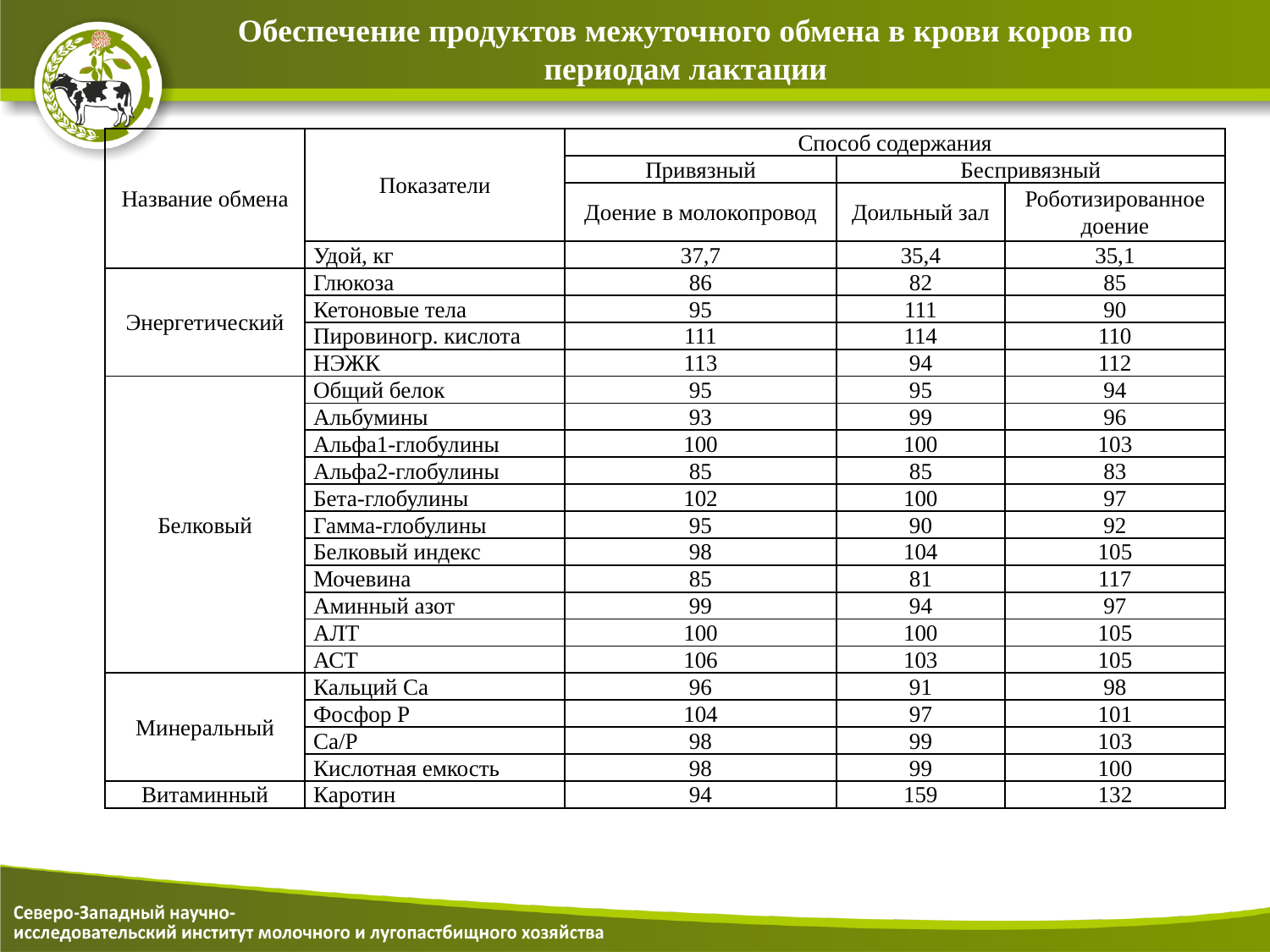

# Обеспечение продуктов межуточного обмена в крови коров по периодам лактации
| Название обмена | Показатели | Способ содержания |  |  |
| --- | --- | --- | --- | --- |
|  |  | Привязный | Беспривязный |  |
|  |  | Доение в молокопровод | Доильный зал | Роботизированное доение |
|  | Удой, кг | 37,7 | 35,4 | 35,1 |
| Энергетический | Глюкоза | 86 | 82 | 85 |
|  | Кетоновые тела | 95 | 111 | 90 |
|  | Пировиногр. кислота | 111 | 114 | 110 |
|  | НЭЖК | 113 | 94 | 112 |
| Белковый | Общий белок | 95 | 95 | 94 |
|  | Альбумины | 93 | 99 | 96 |
|  | Альфа1-глобулины | 100 | 100 | 103 |
|  | Альфа2-глобулины | 85 | 85 | 83 |
|  | Бета-глобулины | 102 | 100 | 97 |
|  | Гамма-глобулины | 95 | 90 | 92 |
|  | Белковый индекс | 98 | 104 | 105 |
|  | Мочевина | 85 | 81 | 117 |
|  | Аминный азот | 99 | 94 | 97 |
|  | АЛТ | 100 | 100 | 105 |
|  | АСТ | 106 | 103 | 105 |
| Минеральный | Кальций Ca | 96 | 91 | 98 |
|  | Фосфор P | 104 | 97 | 101 |
|  | Ca/P | 98 | 99 | 103 |
|  | Кислотная емкость | 98 | 99 | 100 |
| Витаминный | Каротин | 94 | 159 | 132 |
9